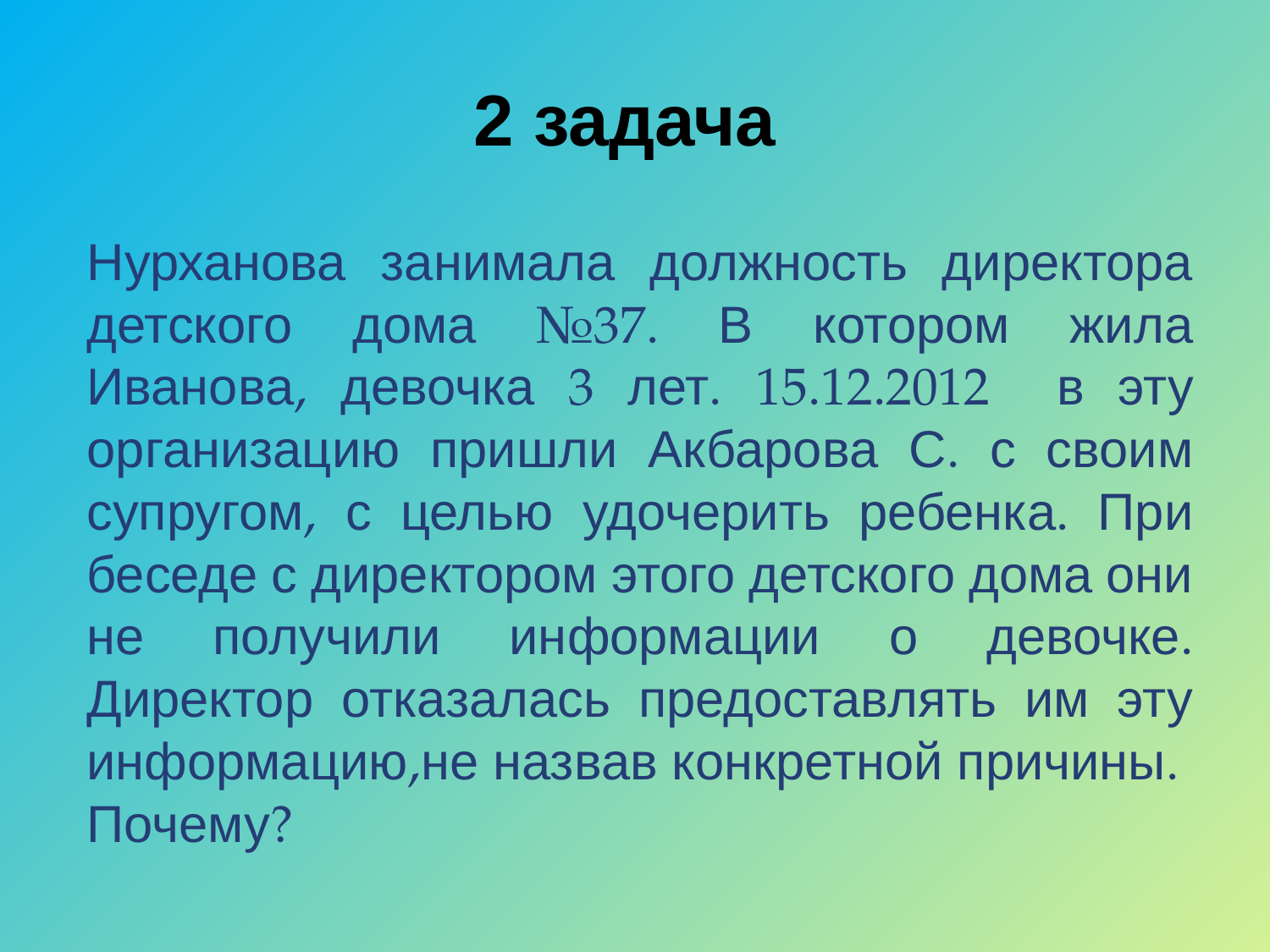

# 2 задача
Нурханова занимала должность директора детского дома №37. В котором жила Иванова, девочка 3 лет. 15.12.2012  в эту организацию пришли Акбарова С. с своим супругом, с целью удочерить ребенка. При беседе с директором этого детского дома они не получили информации о девочке. Директор отказалась предоставлять им эту информацию,не назвав конкретной причины.  Почему?